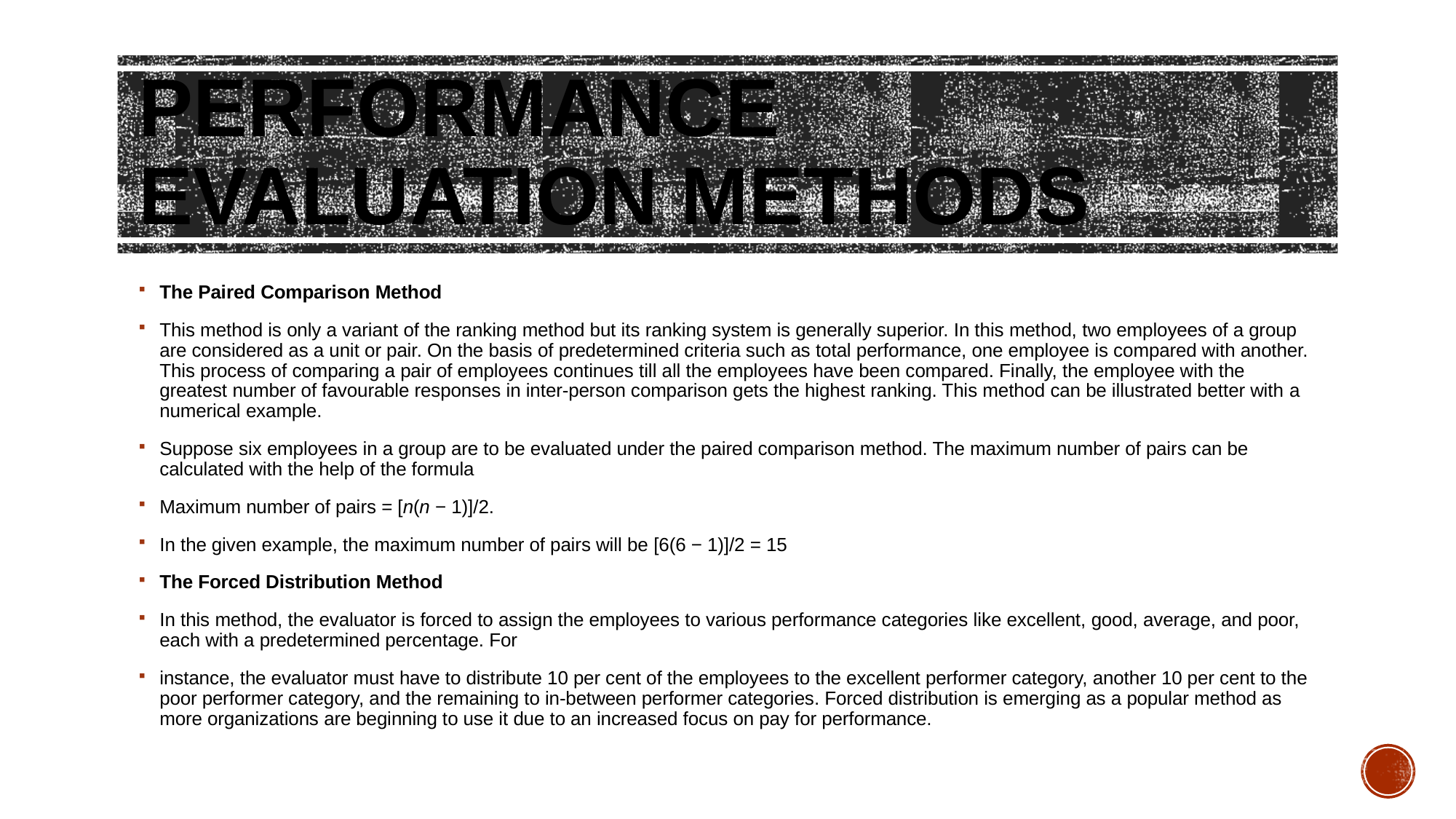

# Performance Evaluation Methods

The Paired Comparison Method
This method is only a variant of the ranking method but its ranking system is generally superior. In this method, two employees of a group are considered as a unit or pair. On the basis of predetermined criteria such as total performance, one employee is compared with another. This process of comparing a pair of employees continues till all the employees have been compared. Finally, the employee with the greatest number of favourable responses in inter-person comparison gets the highest ranking. This method can be illustrated better with a numerical example.
Suppose six employees in a group are to be evaluated under the paired comparison method. The maximum number of pairs can be calculated with the help of the formula
Maximum number of pairs = [n(n − 1)]/2.
In the given example, the maximum number of pairs will be [6(6 − 1)]/2 = 15
The Forced Distribution Method
In this method, the evaluator is forced to assign the employees to various performance categories like excellent, good, average, and poor, each with a predetermined percentage. For
instance, the evaluator must have to distribute 10 per cent of the employees to the excellent performer category, another 10 per cent to the poor performer category, and the remaining to in-between performer categories. Forced distribution is emerging as a popular method as more organizations are beginning to use it due to an increased focus on pay for performance.